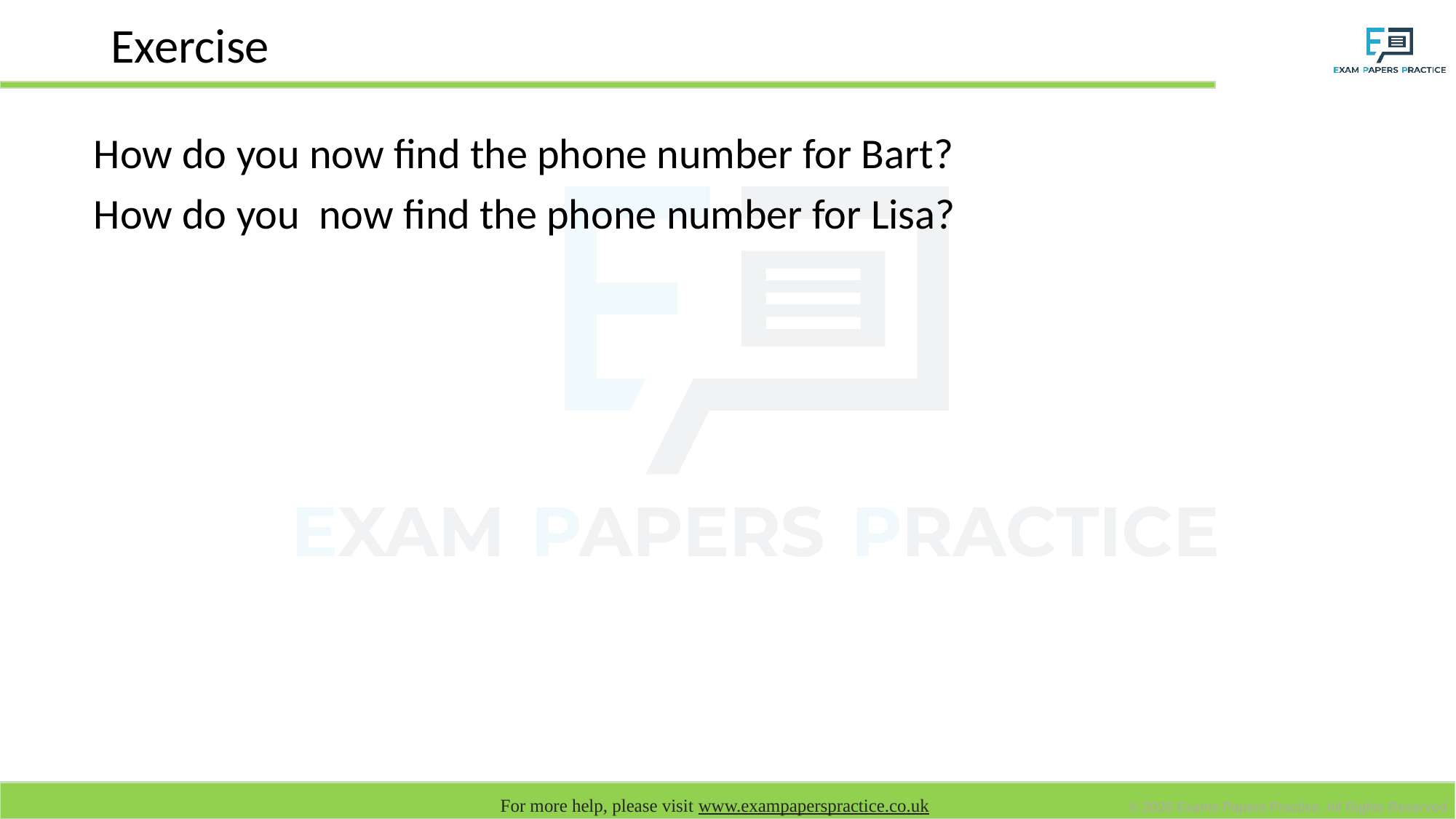

# Exercise
How do you now find the phone number for Bart?
How do you  now find the phone number for Lisa?